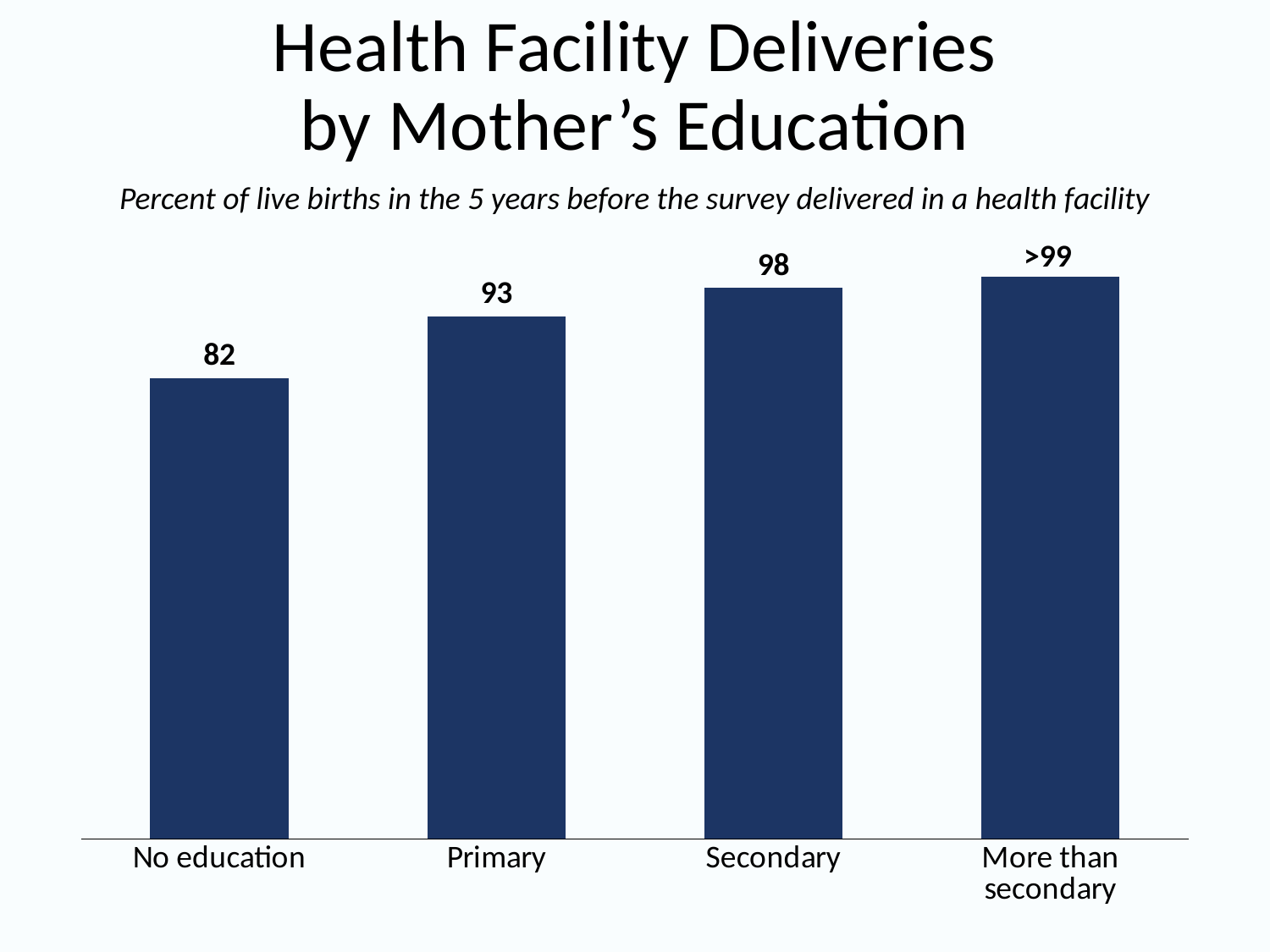

# Health Facility Deliveries by Mother’s Education
Percent of live births in the 5 years before the survey delivered in a health facility

### Chart

| Category | c-section |
|---|---|
| No education | 82.0 |
| Primary | 93.0 |
| Secondary | 98.0 |
| More than secondary | 100.0 |
>99